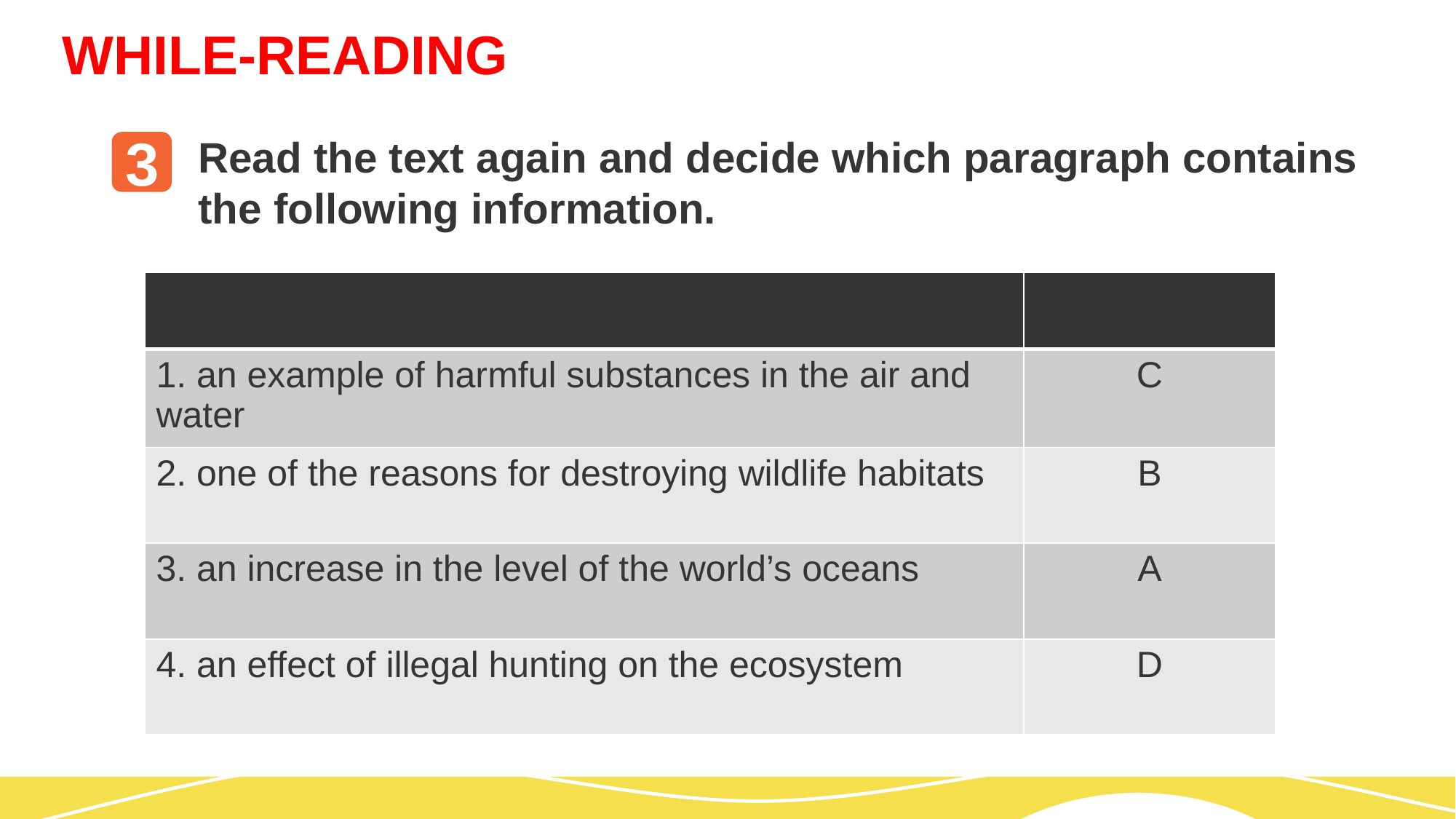

WHILE-READING
3
Read the text again and decide which paragraph contains the following information.

| Information | Paragraph |
| --- | --- |
| 1. an example of harmful substances in the air and water | C |
| 2. one of the reasons for destroying wildlife habitats | B |
| 3. an increase in the level of the world’s oceans | A |
| 4. an effect of illegal hunting on the ecosystem | D |